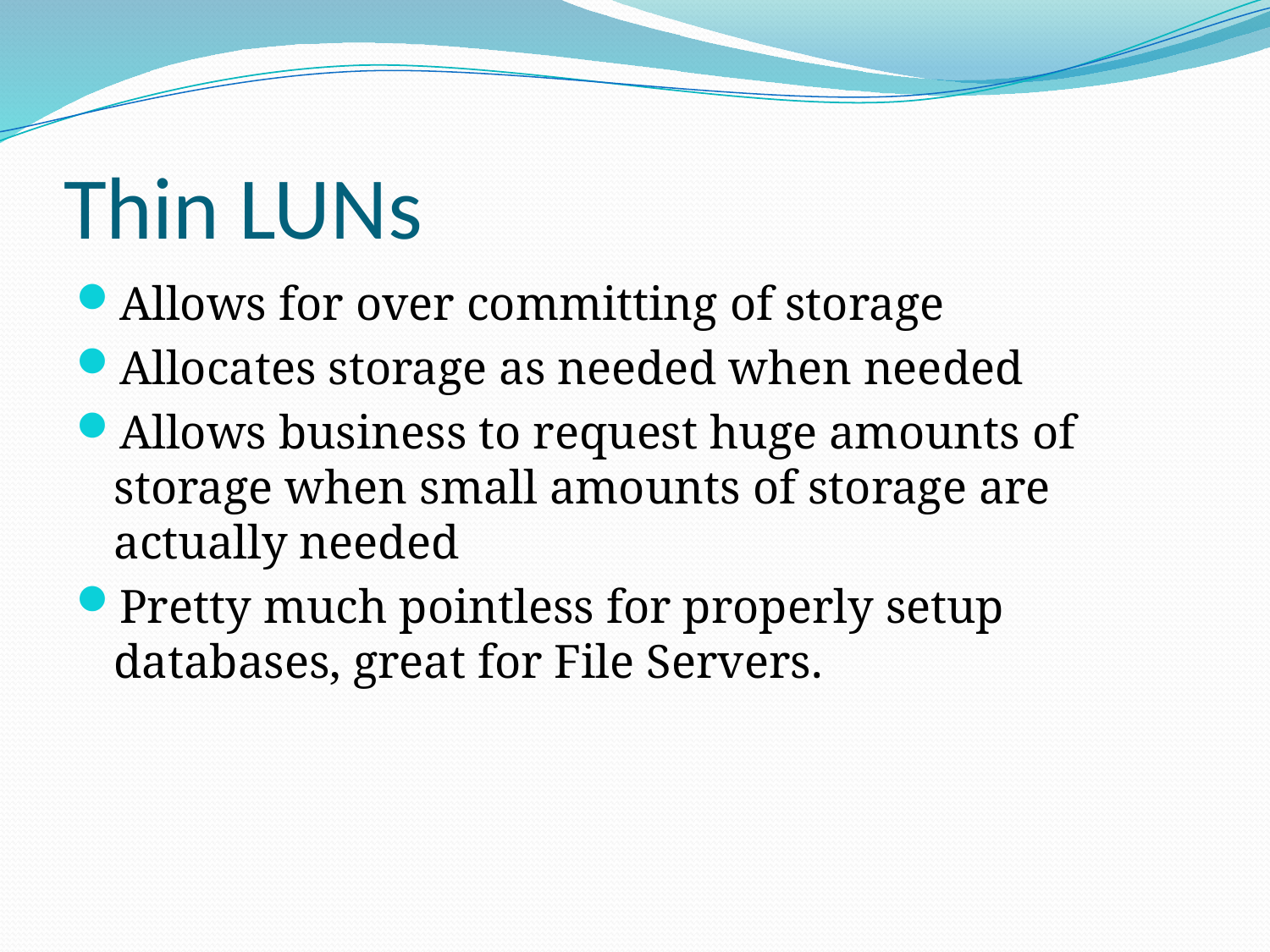

# Thin LUNs
Allows for over committing of storage
Allocates storage as needed when needed
Allows business to request huge amounts of storage when small amounts of storage are actually needed
Pretty much pointless for properly setup databases, great for File Servers.